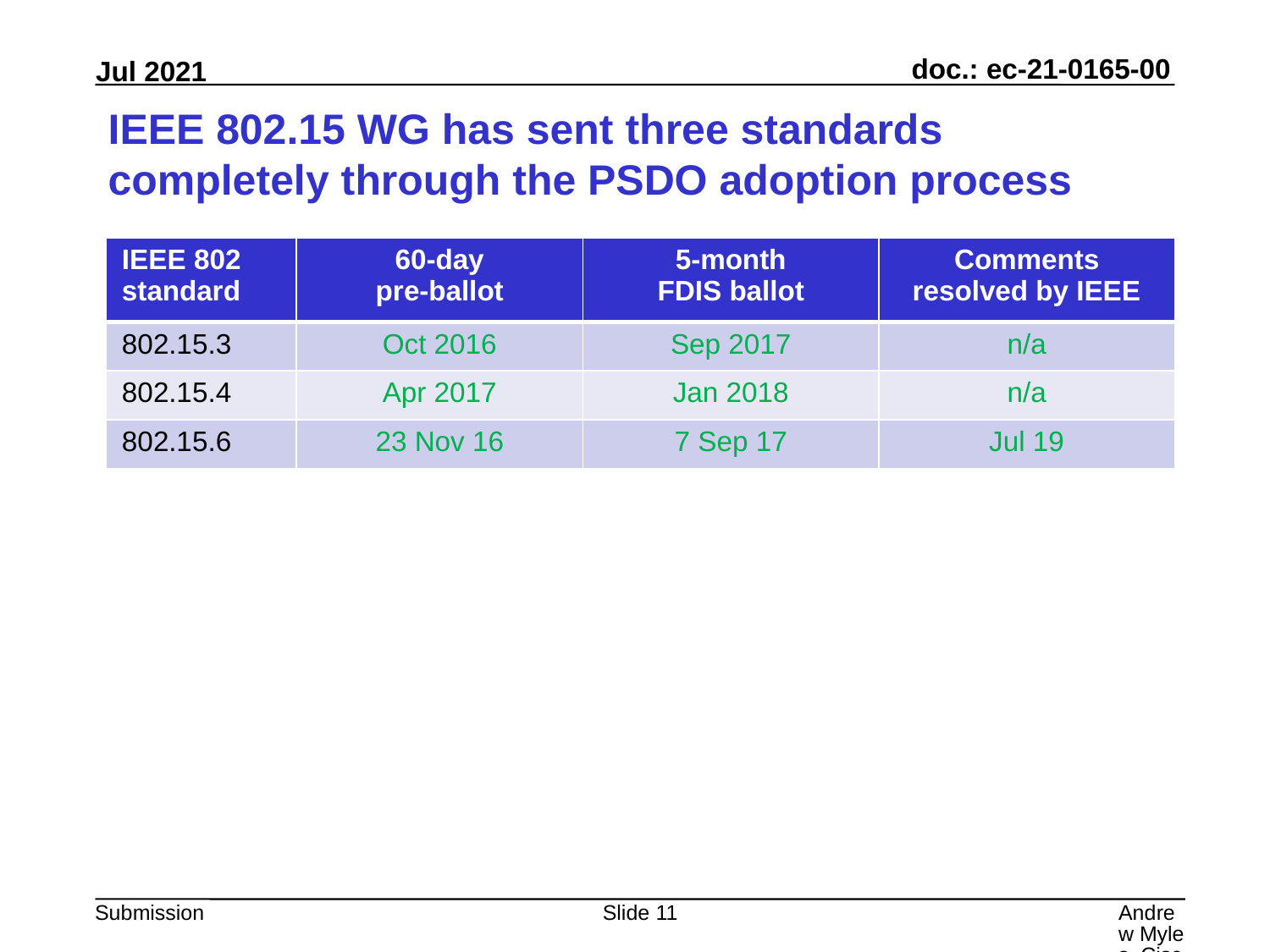

# IEEE 802.15 WG has sent three standards  completely through the PSDO adoption process
| IEEE 802 standard | 60-day pre-ballot | 5-month FDIS ballot | Comments resolved by IEEE |
| --- | --- | --- | --- |
| 802.15.3 | Oct 2016 | Sep 2017 | n/a |
| 802.15.4 | Apr 2017 | Jan 2018 | n/a |
| 802.15.6 | 23 Nov 16 | 7 Sep 17 | Jul 19 |
Slide 11
Andrew Myles, Cisco